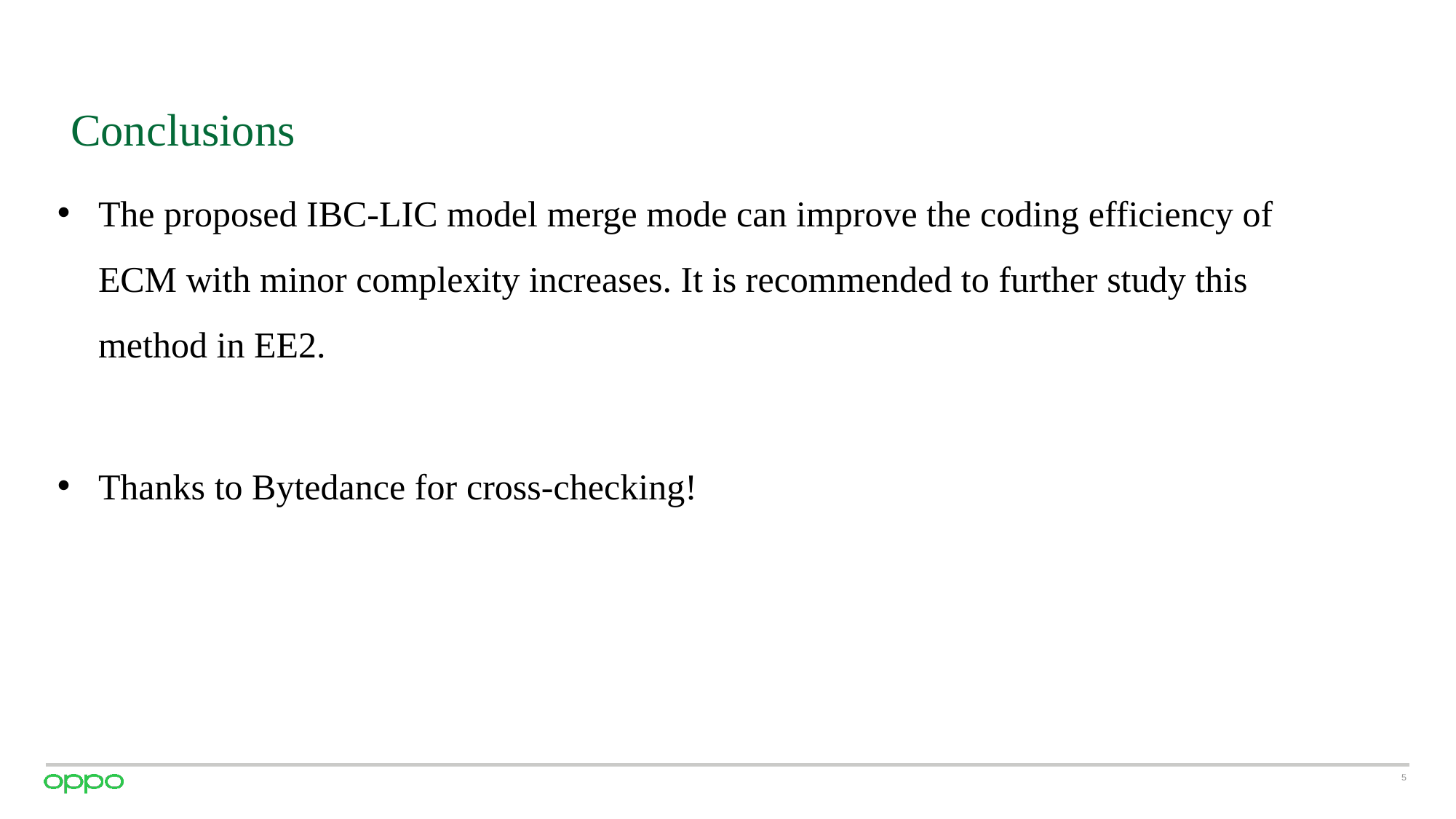

# Conclusions
The proposed IBC-LIC model merge mode can improve the coding efficiency of ECM with minor complexity increases. It is recommended to further study this method in EE2.

Thanks to Bytedance for cross-checking!